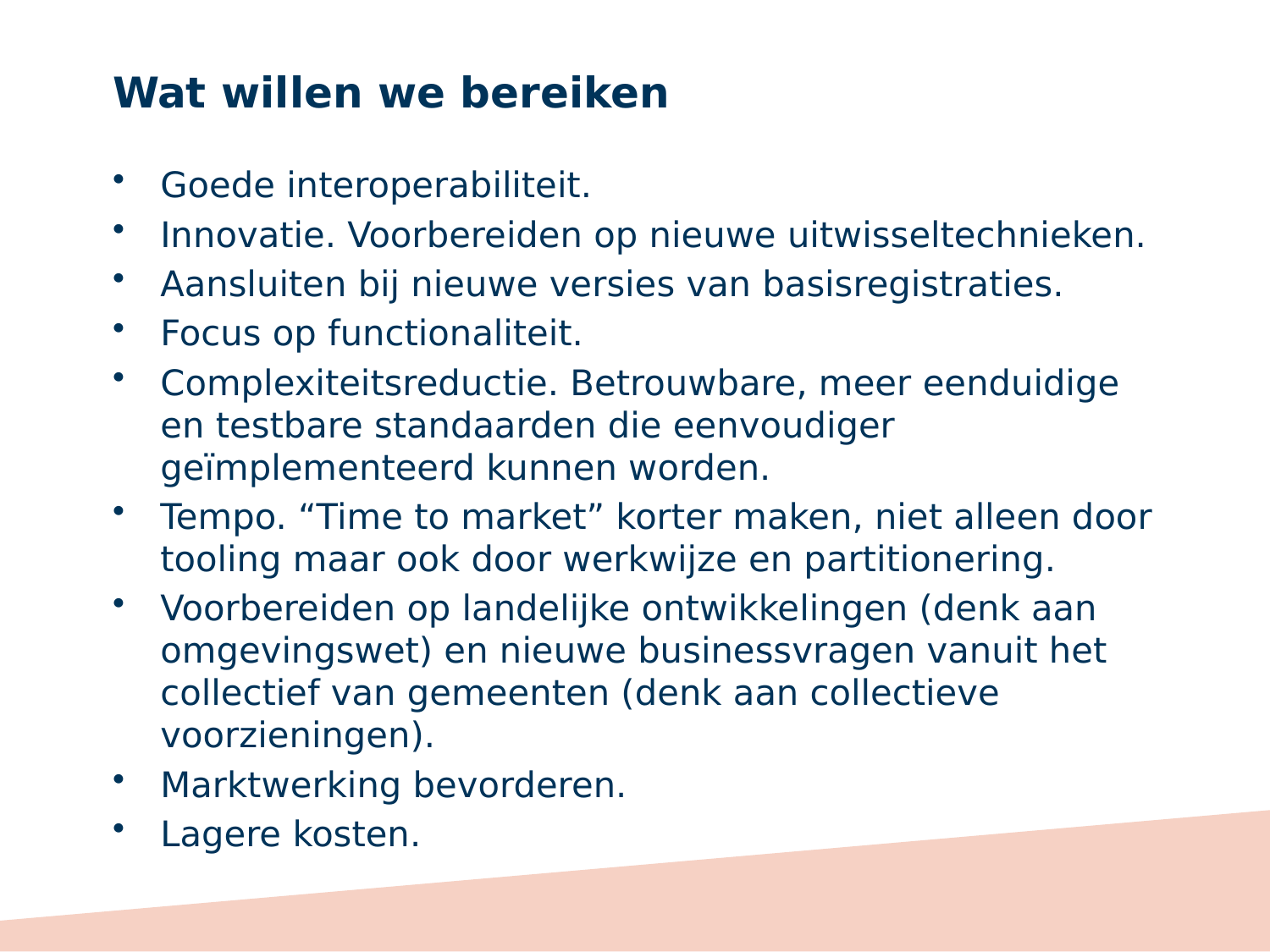

# Wat willen we bereiken
Goede interoperabiliteit.
Innovatie. Voorbereiden op nieuwe uitwisseltechnieken.
Aansluiten bij nieuwe versies van basisregistraties.
Focus op functionaliteit.
Complexiteitsreductie. Betrouwbare, meer eenduidige en testbare standaarden die eenvoudiger geïmplementeerd kunnen worden.
Tempo. “Time to market” korter maken, niet alleen door tooling maar ook door werkwijze en partitionering.
Voorbereiden op landelijke ontwikkelingen (denk aan omgevingswet) en nieuwe businessvragen vanuit het collectief van gemeenten (denk aan collectieve voorzieningen).
Marktwerking bevorderen.
Lagere kosten.